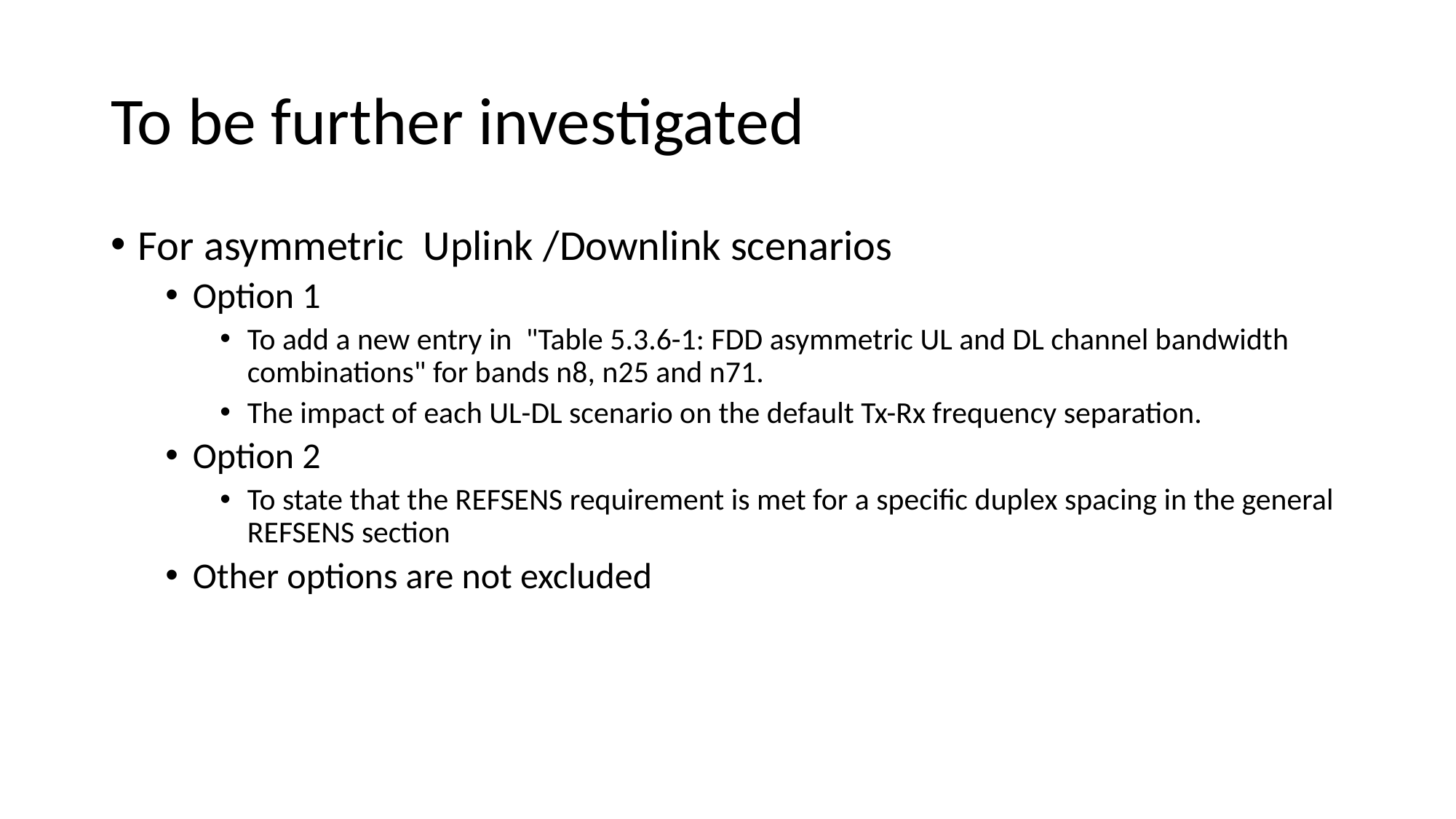

# To be further investigated
For asymmetric  Uplink /Downlink scenarios
Option 1
To add a new entry in  "Table 5.3.6-1: FDD asymmetric UL and DL channel bandwidth combinations" for bands n8, n25 and n71.
The impact of each UL-DL scenario on the default Tx-Rx frequency separation.
Option 2
To state that the REFSENS requirement is met for a specific duplex spacing in the general REFSENS section
Other options are not excluded